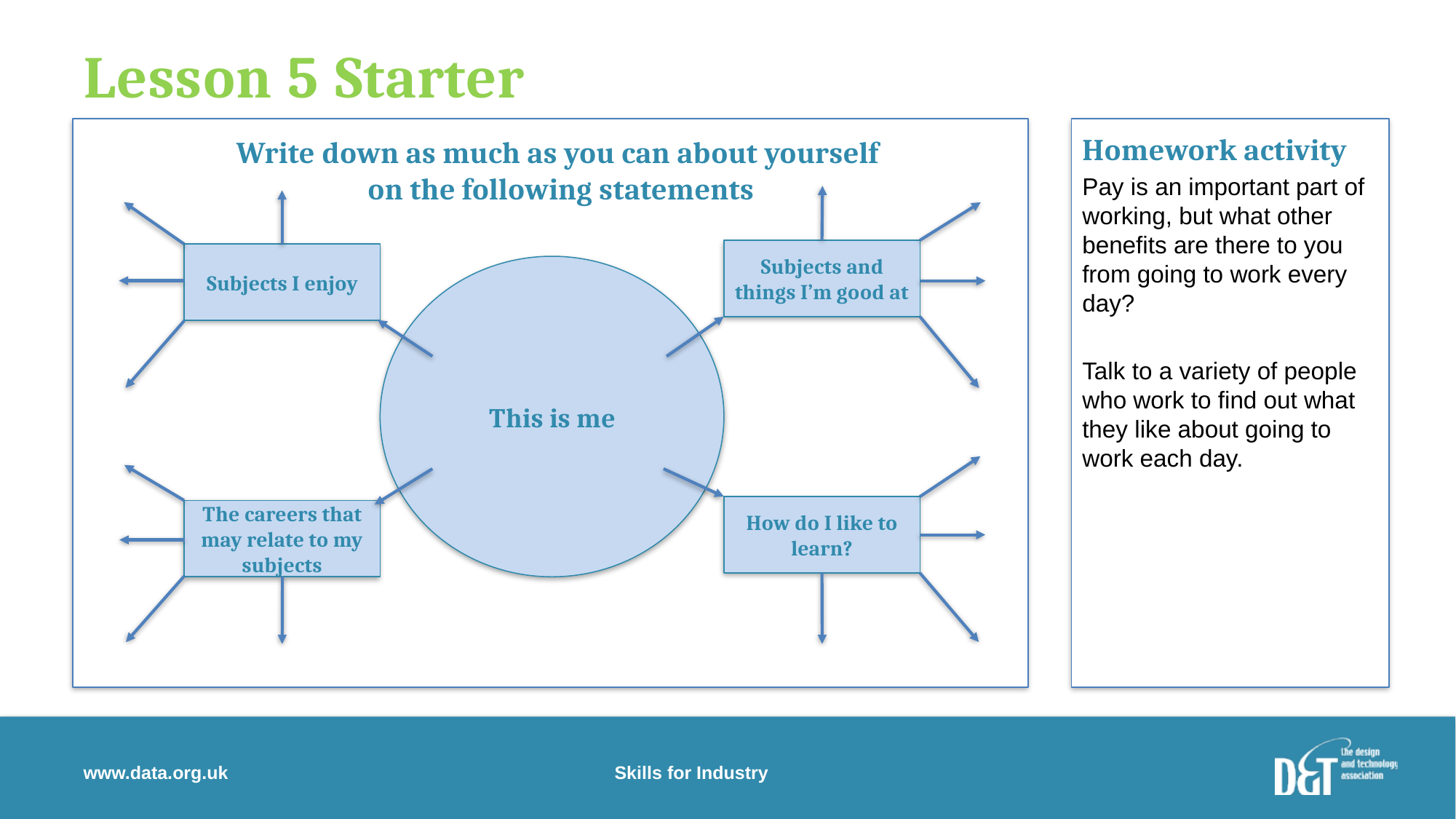

# Lesson 5 Starter

Homework activity
Pay is an important part of working, but what other benefits are there to you from going to work every day?

Talk to a variety of people who work to find out what they like about going to work each day.
Write down as much as you can about yourself
on the following statements

Subjects and things I’m good at
Subjects I enjoy
This is me
How do I like to learn?
The careers that may relate to my subjects